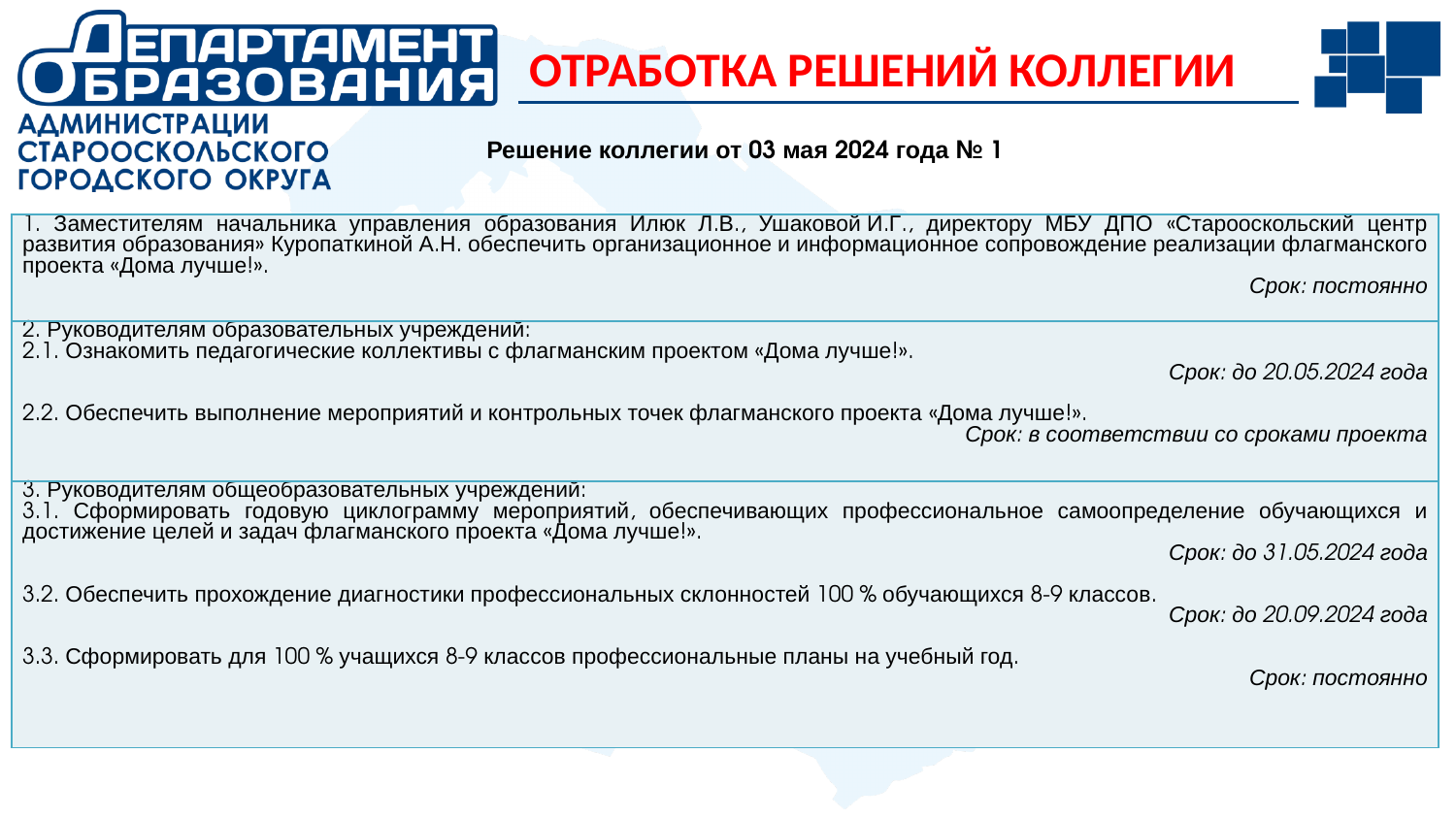

ОТРАБОТКА РЕШЕНИЙ КОЛЛЕГИИ
Решение коллегии от 03 мая 2024 года № 1

| 1. Заместителям начальника управления образования Илюк Л.В., Ушаковой И.Г., директору МБУ ДПО «Старооскольский центр развития образования» Куропаткиной А.Н. обеспечить организационное и информационное сопровождение реализации флагманского проекта «Дома лучше!». Срок: постоянно |
| --- |
| 2. Руководителям образовательных учреждений: 2.1. Ознакомить педагогические коллективы с флагманским проектом «Дома лучше!». Срок: до 20.05.2024 года 2.2. Обеспечить выполнение мероприятий и контрольных точек флагманского проекта «Дома лучше!». Срок: в соответствии со сроками проекта |
| 3. Руководителям общеобразовательных учреждений: 3.1. Сформировать годовую циклограмму мероприятий, обеспечивающих профессиональное самоопределение обучающихся и достижение целей и задач флагманского проекта «Дома лучше!». Срок: до 31.05.2024 года 3.2. Обеспечить прохождение диагностики профессиональных склонностей 100 % обучающихся 8-9 классов. Срок: до 20.09.2024 года 3.3. Сформировать для 100 % учащихся 8-9 классов профессиональные планы на учебный год. Срок: постоянно |